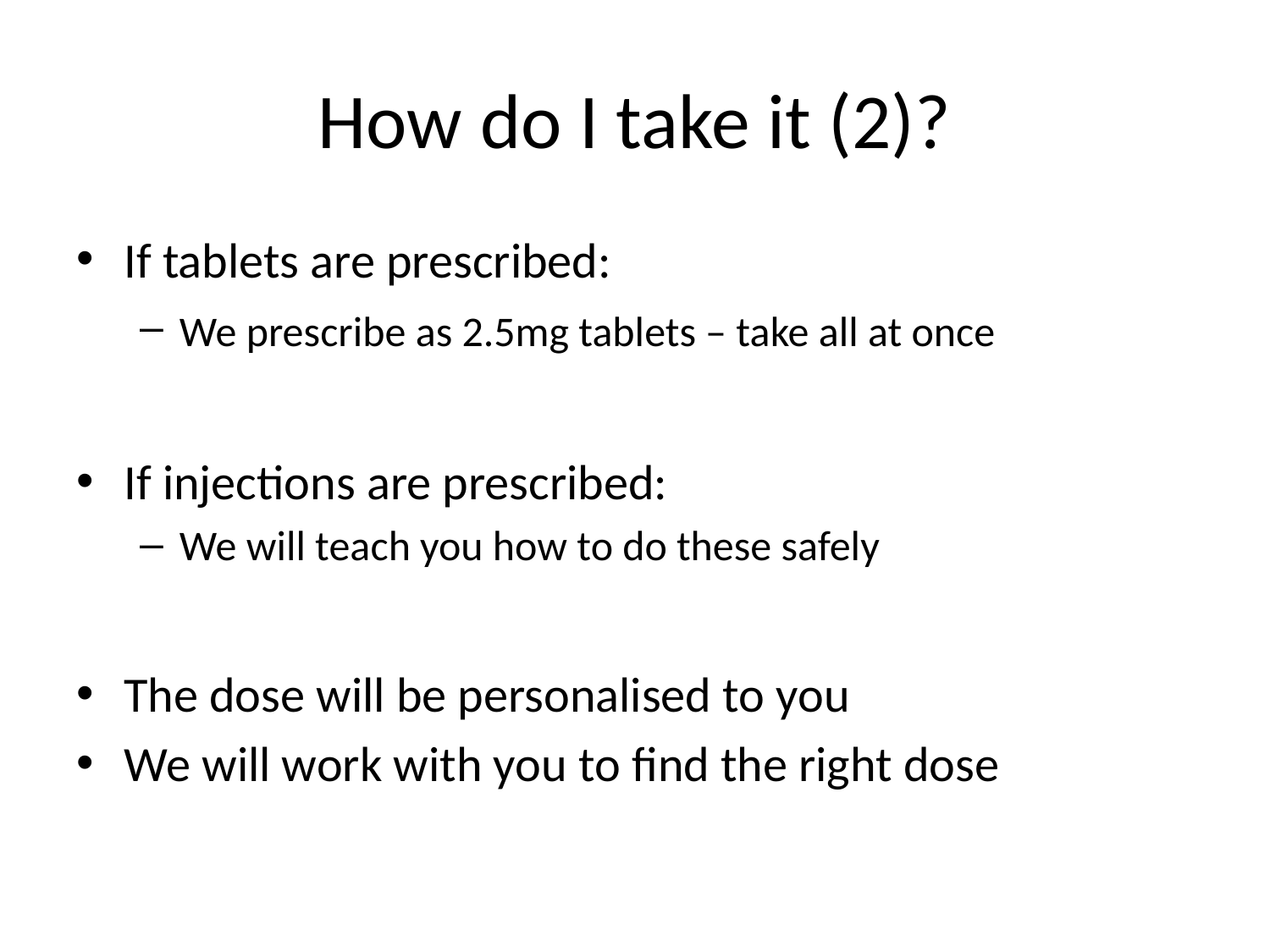

# How do I take it (2)?
If tablets are prescribed:
We prescribe as 2.5mg tablets – take all at once

If injections are prescribed:
We will teach you how to do these safely

The dose will be personalised to you
We will work with you to find the right dose